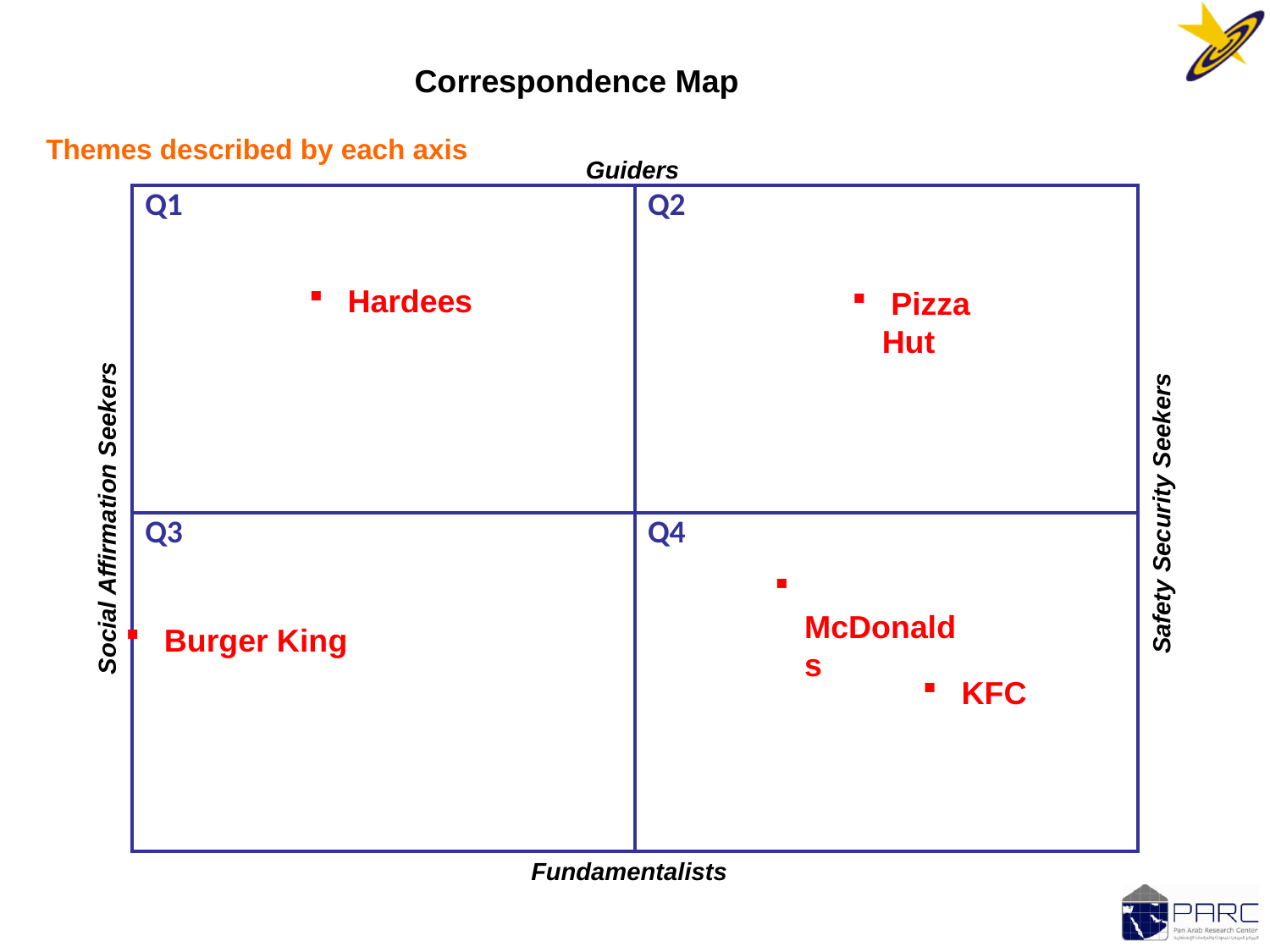

Correspondence Map
Themes described by each axis
Guiders
| Q1 | Q2 |
| --- | --- |
| Q3 | Q4 |
 Hardees
 Pizza Hut
Safety Security Seekers
Social Affirmation Seekers
 McDonalds
 Burger King
 KFC
Fundamentalists